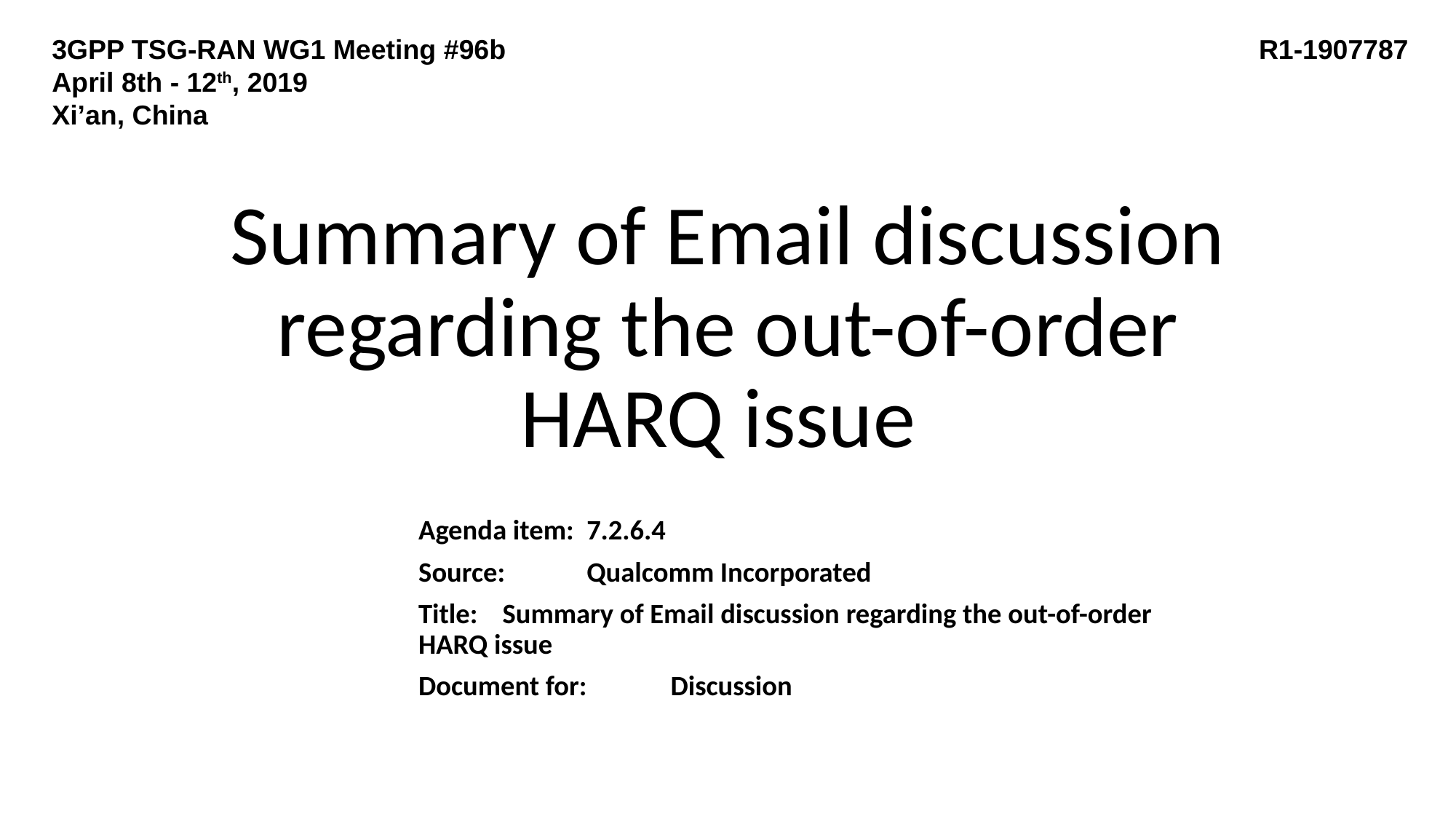

3GPP TSG-RAN WG1 Meeting #96b
April 8th - 12th, 2019
Xi’an, China
R1-1907787
# Summary of Email discussion regarding the out-of-order HARQ issue
Agenda item:	7.2.6.4
Source:	Qualcomm Incorporated
Title:	Summary of Email discussion regarding the out-of-order HARQ issue
Document for:	Discussion